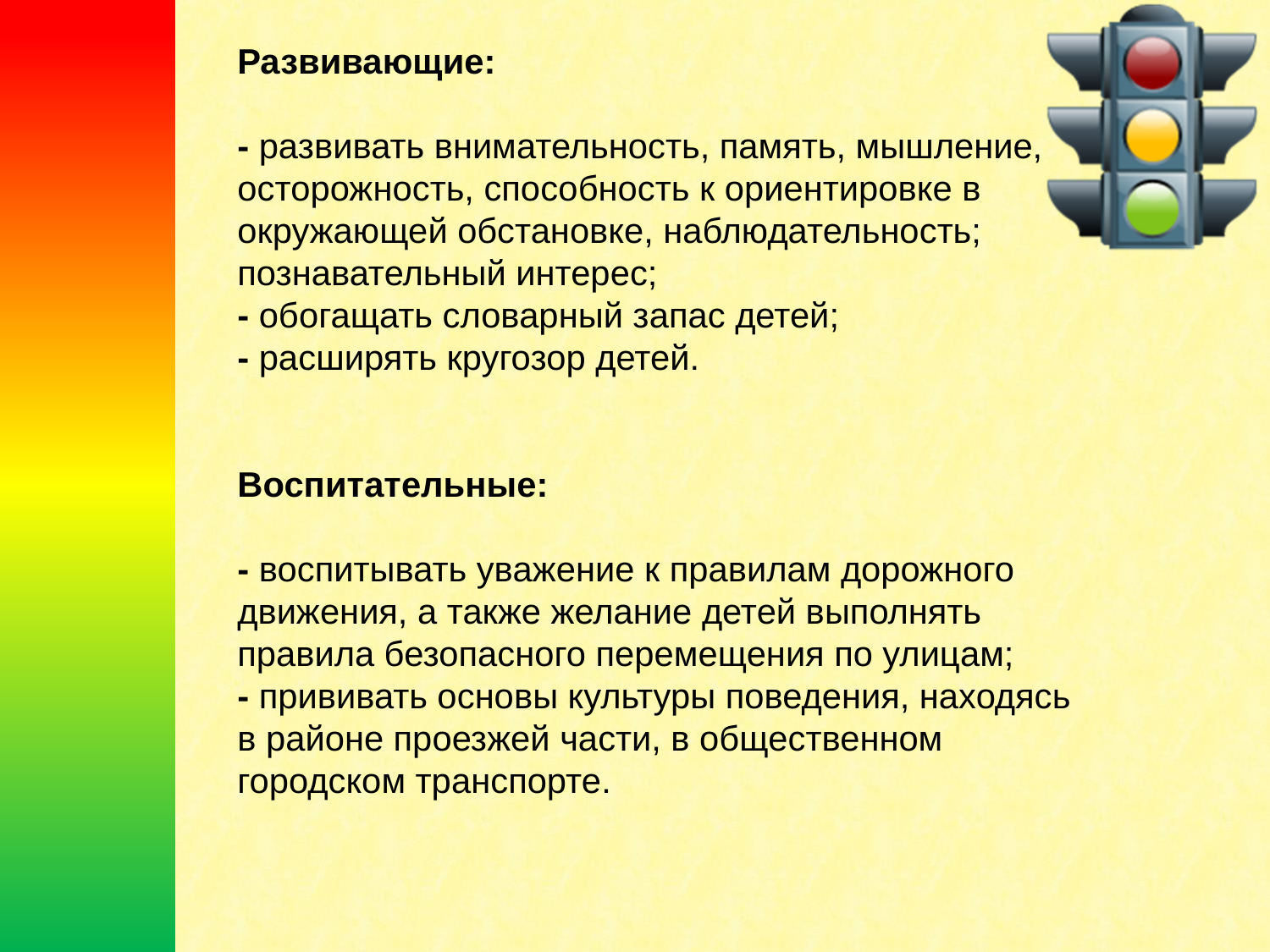

Развивающие:

- развивать внимательность, память, мышление, осторожность, способность к ориентировке в окружающей обстановке, наблюдательность; познавательный интерес;
- обогащать словарный запас детей;
- расширять кругозор детей.

Воспитательные:

- воспитывать уважение к правилам дорожного движения, а также желание детей выполнять правила безопасного перемещения по улицам;
- прививать основы культуры поведения, находясь в районе проезжей части, в общественном городском транспорте.